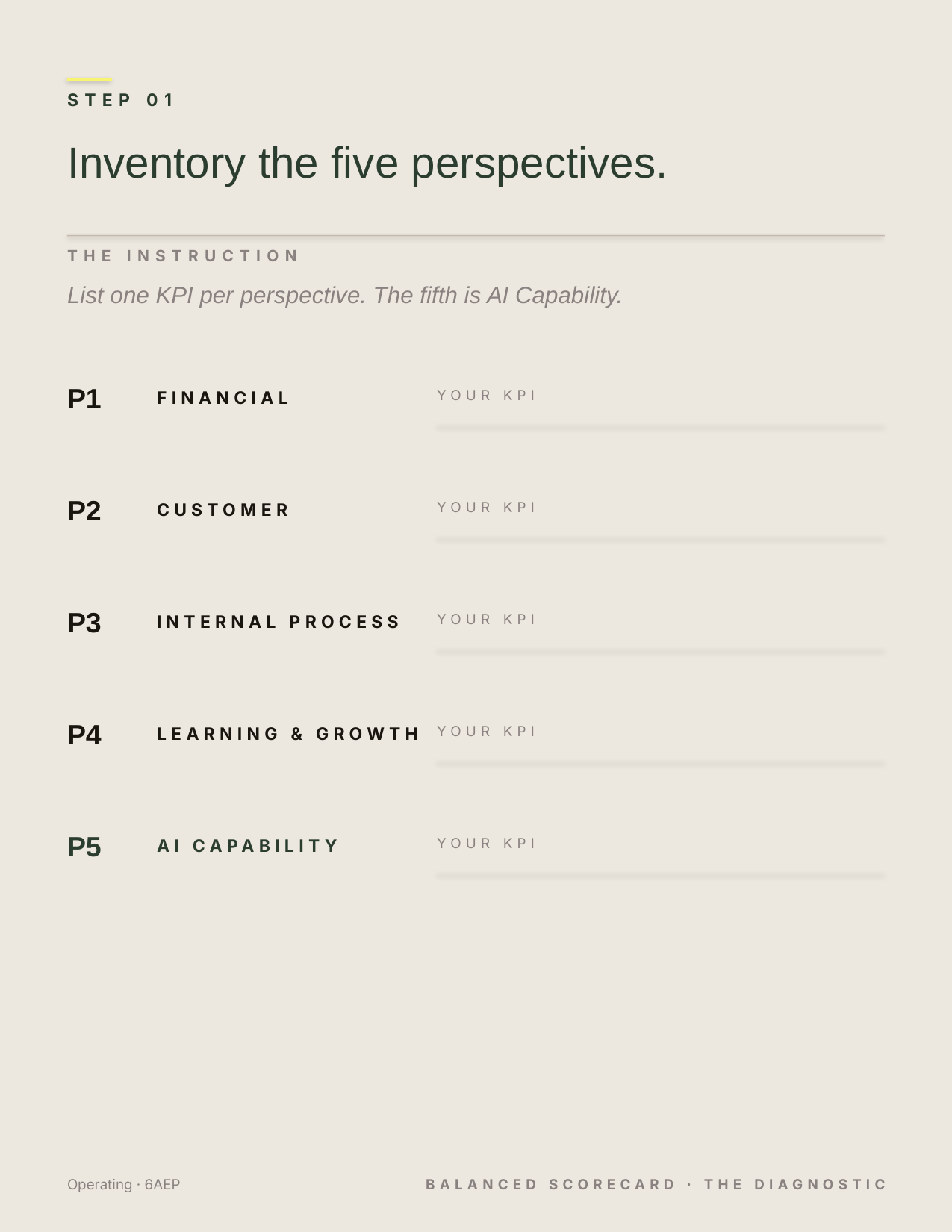

STEP 01
Inventory the five perspectives.

THE INSTRUCTION
List one KPI per perspective. The fifth is AI Capability.
P1
YOUR KPI
FINANCIAL
P2
YOUR KPI
CUSTOMER
P3
YOUR KPI
INTERNAL PROCESS
P4
YOUR KPI
LEARNING & GROWTH
P5
YOUR KPI
AI CAPABILITY
Operating · 6AEP
BALANCED SCORECARD · THE DIAGNOSTIC